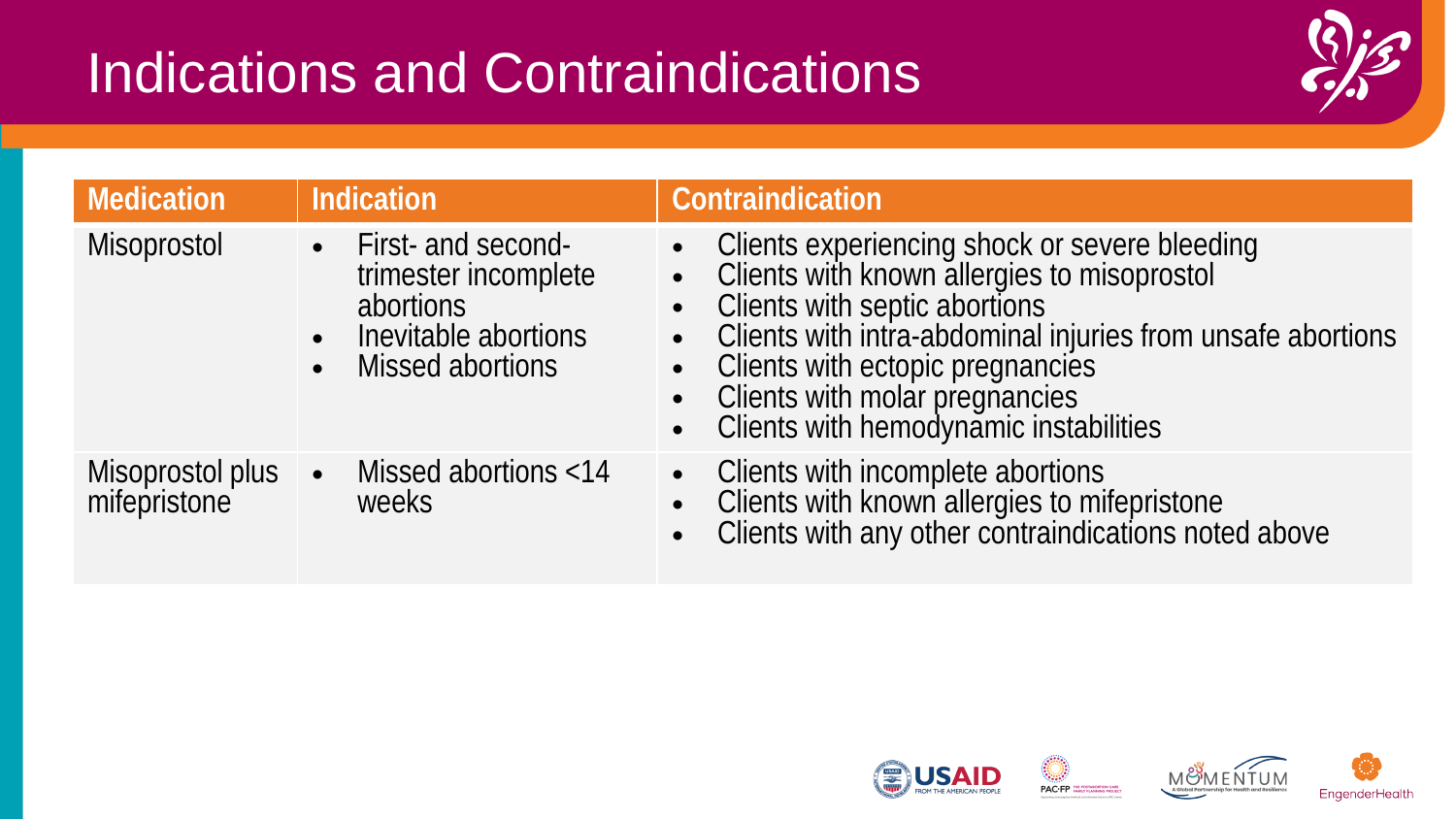

Indications and Contraindications
| Medication | Indication | Contraindication |
| --- | --- | --- |
| Misoprostol | First- and second-trimester incomplete abortions Inevitable abortions Missed abortions | Clients experiencing shock or severe bleeding Clients with known allergies to misoprostol Clients with septic abortions Clients with intra-abdominal injuries from unsafe abortions Clients with ectopic pregnancies  Clients with molar pregnancies Clients with hemodynamic instabilities |
| Misoprostol plus mifepristone​ | Missed abortions <14 weeks | Clients with incomplete abortions Clients with known allergies to mifepristone Clients with any other contraindications noted above |